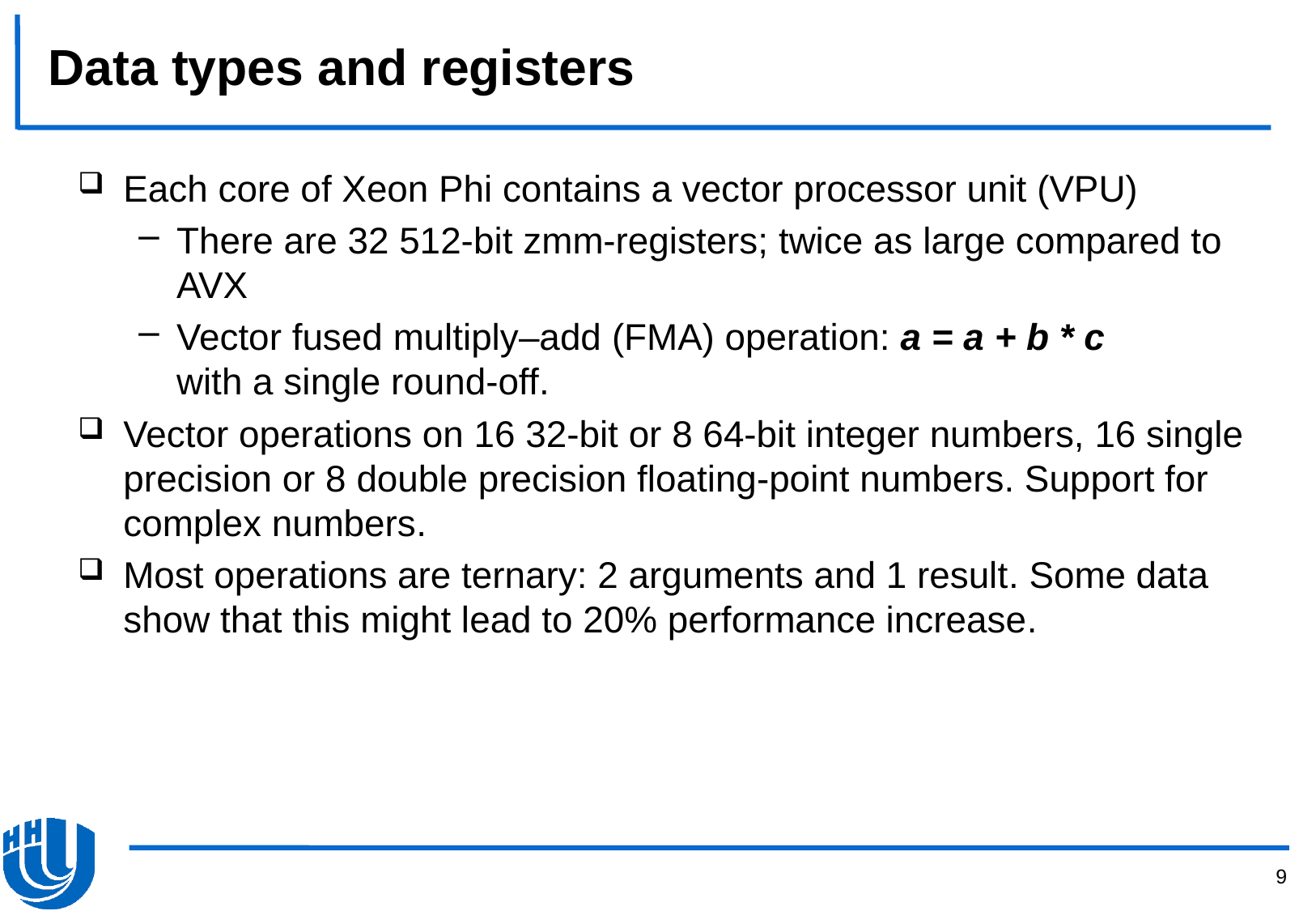

# Data types and registers
Each core of Xeon Phi contains a vector processor unit (VPU)
There are 32 512-bit zmm-registers; twice as large compared to AVX
Vector fused multiply–add (FMA) operation: a = a + b * c
with a single round-off.
Vector operations on 16 32-bit or 8 64-bit integer numbers, 16 single precision or 8 double precision floating-point numbers. Support for complex numbers.
Most operations are ternary: 2 arguments and 1 result. Some data show that this might lead to 20% performance increase.